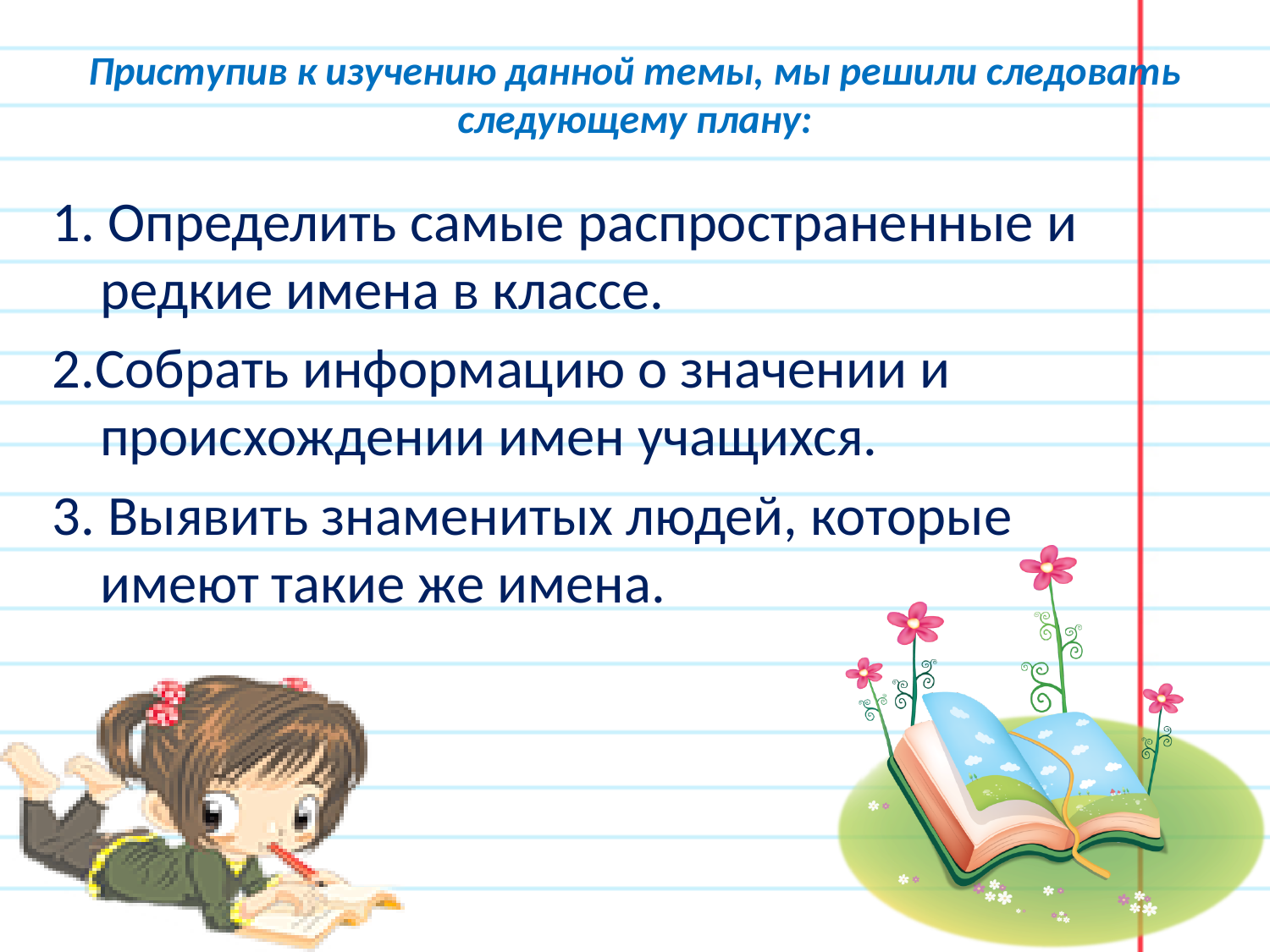

# Приступив к изучению данной темы, мы решили следовать следующему плану:
1. Определить самые распространенные и редкие имена в классе.
2.Собрать информацию о значении и происхождении имен учащихся.
3. Выявить знаменитых людей, которые имеют такие же имена.